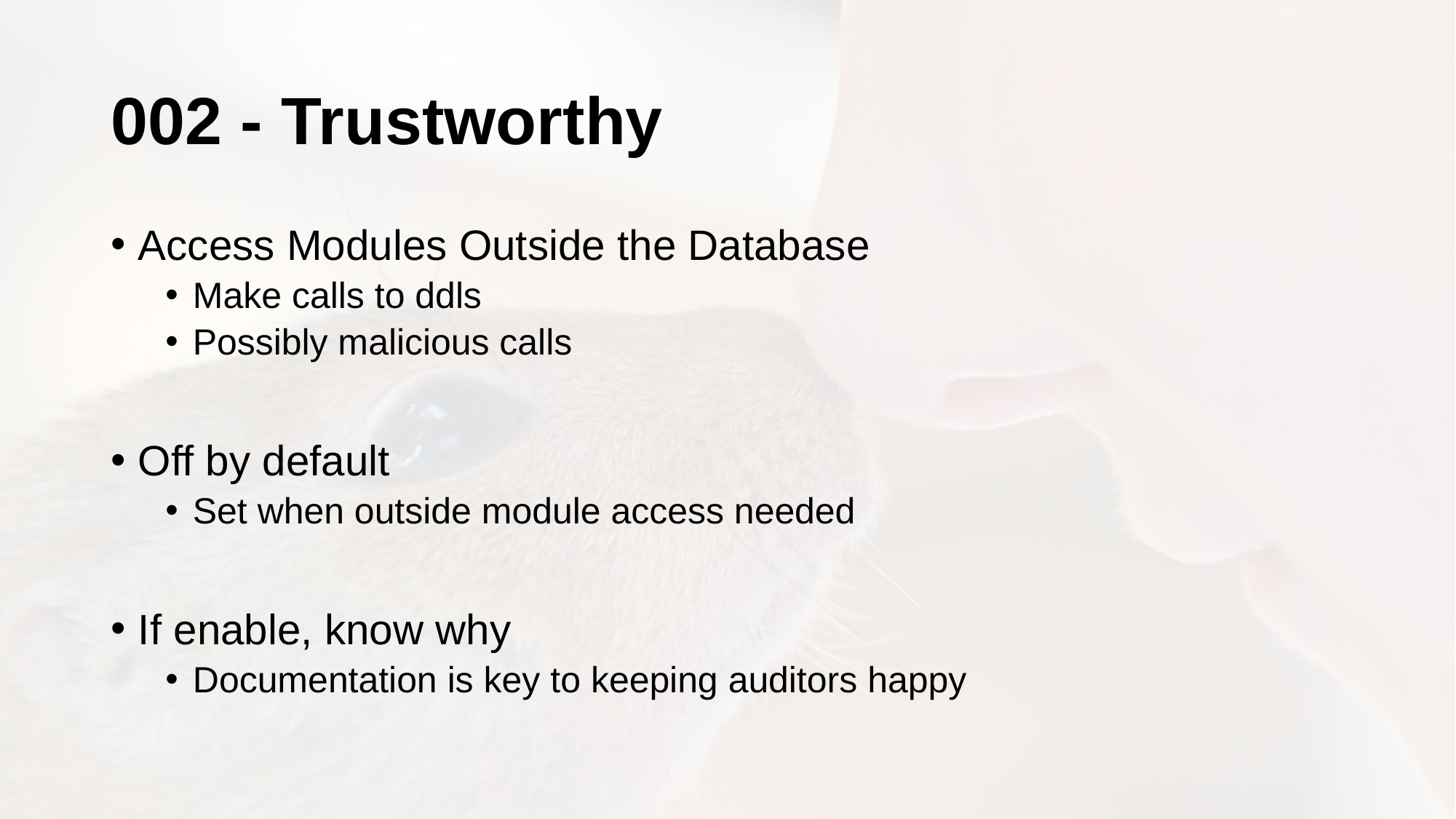

# 002 - Trustworthy
Access Modules Outside the Database
Make calls to ddls
Possibly malicious calls

Off by default
Set when outside module access needed

If enable, know why
Documentation is key to keeping auditors happy